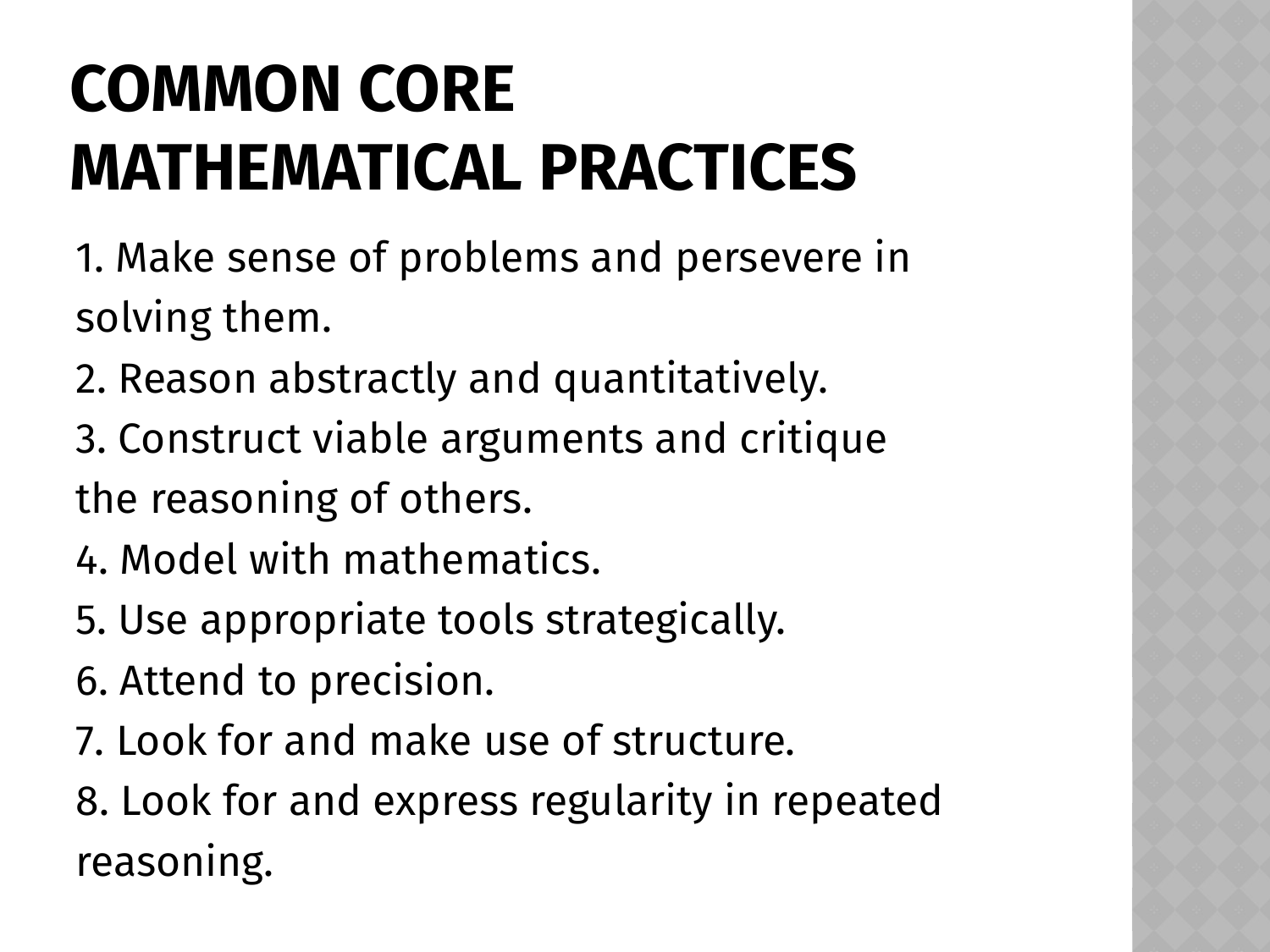

# Common core mathematical practices
1. Make sense of problems and persevere in
solving them.
2. Reason abstractly and quantitatively.
3. Construct viable arguments and critique
the reasoning of others.
4. Model with mathematics.
5. Use appropriate tools strategically.
6. Attend to precision.
7. Look for and make use of structure.
8. Look for and express regularity in repeated
reasoning.